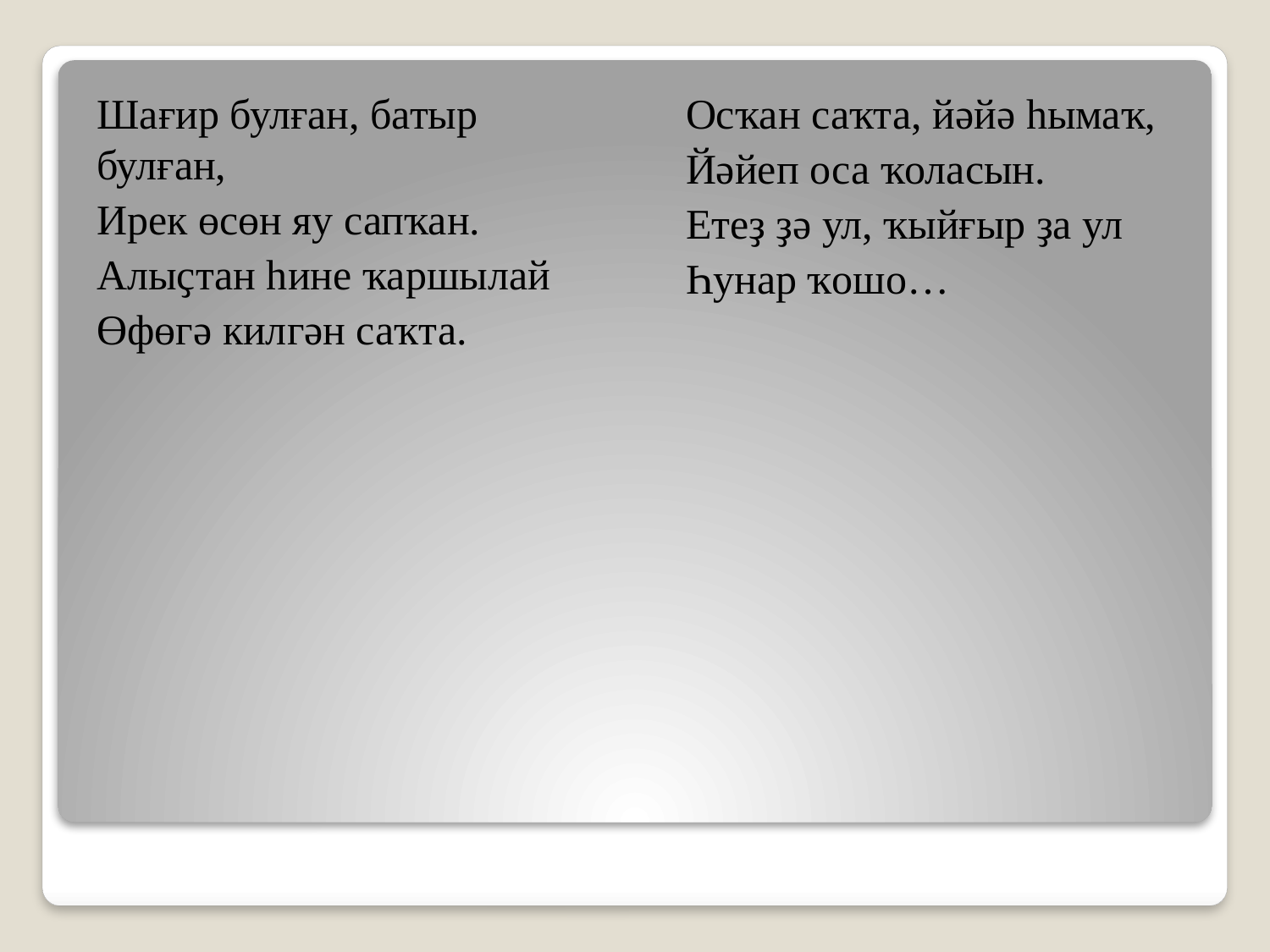

Шағир булған, батыр булған,
Ирек өсөн яу сапҡан.
Алыҫтан һине ҡаршылай
Өфөгә килгән саҡта.
Осҡан саҡта, йәйә һымаҡ,
Йәйеп оса ҡоласын.
Етеҙ ҙә ул, ҡыйғыр ҙа ул
Һунар ҡошо…
#